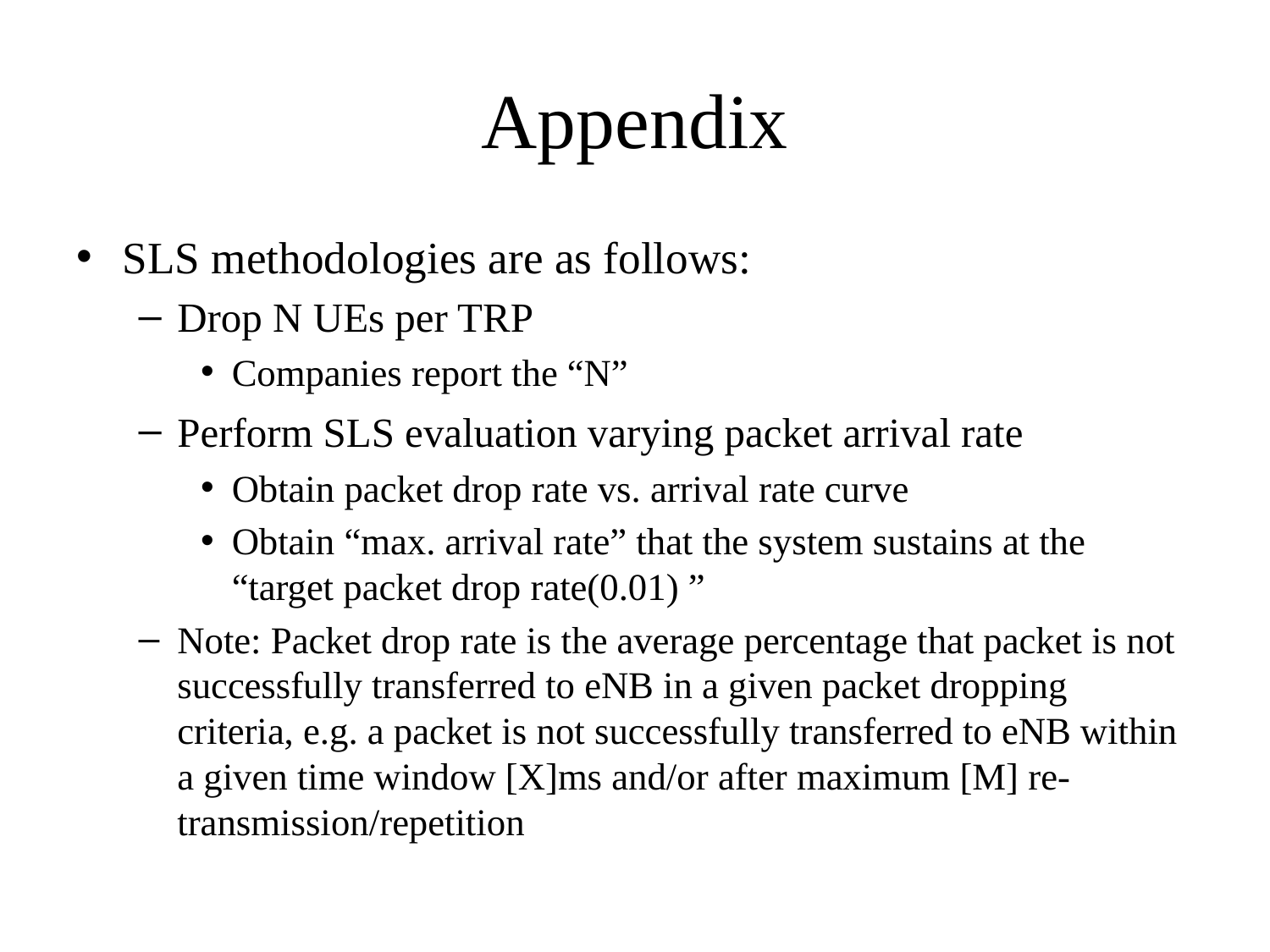

# Appendix
SLS methodologies are as follows:
Drop N UEs per TRP
Companies report the “N”
Perform SLS evaluation varying packet arrival rate
Obtain packet drop rate vs. arrival rate curve
Obtain “max. arrival rate” that the system sustains at the “target packet drop rate(0.01) ”
Note: Packet drop rate is the average percentage that packet is not successfully transferred to eNB in a given packet dropping criteria, e.g. a packet is not successfully transferred to eNB within a given time window [X]ms and/or after maximum [M] re-transmission/repetition